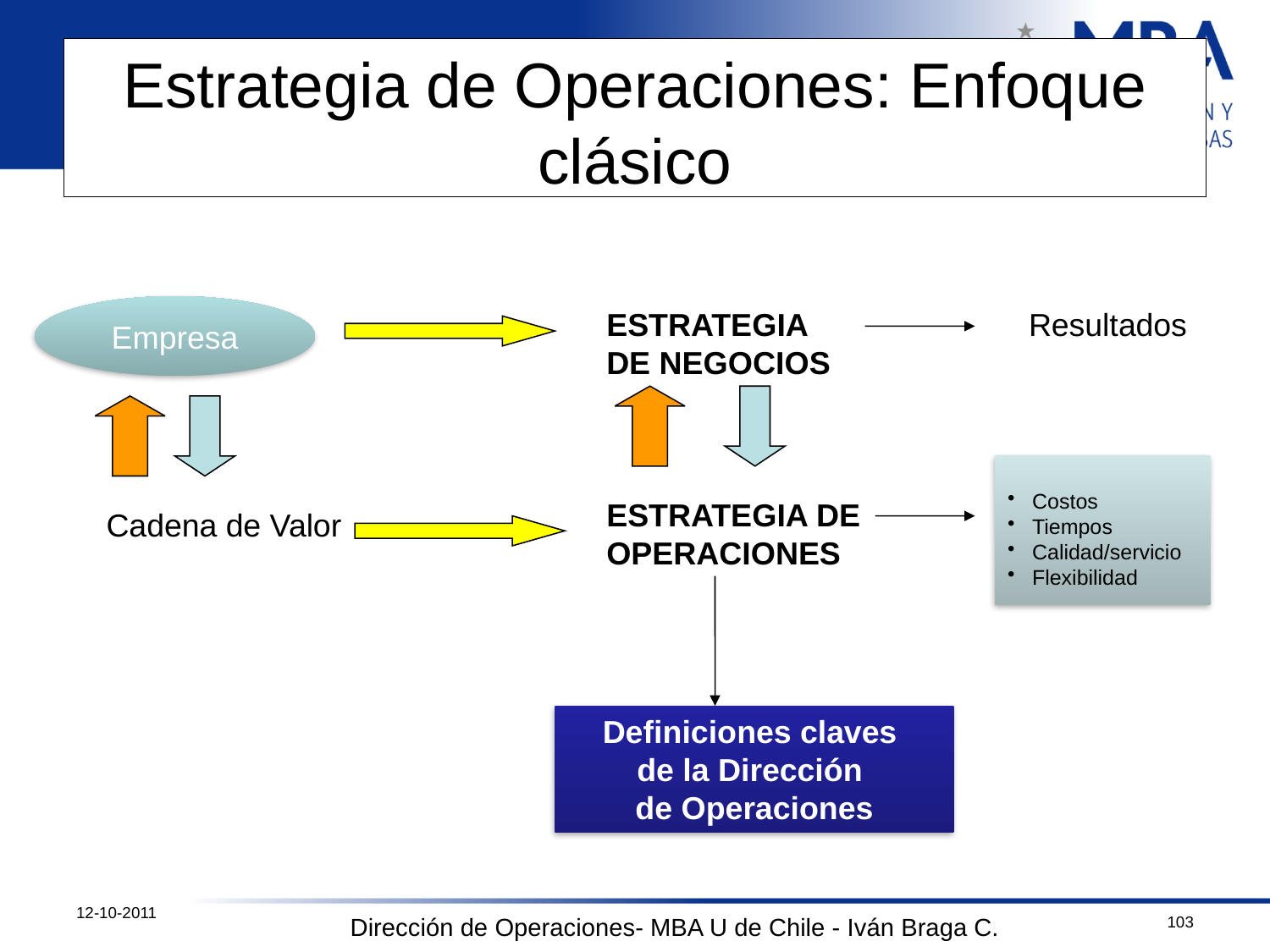

# Estrategia de Operaciones: Enfoque clásico
Empresa
ESTRATEGIA
DE NEGOCIOS

ESTRATEGIA DE
OPERACIONES
Resultados

Costos
Tiempos
Calidad/servicio
Flexibilidad
Cadena de Valor

Definiciones claves
de la Dirección
de Operaciones
12-10-2011

103